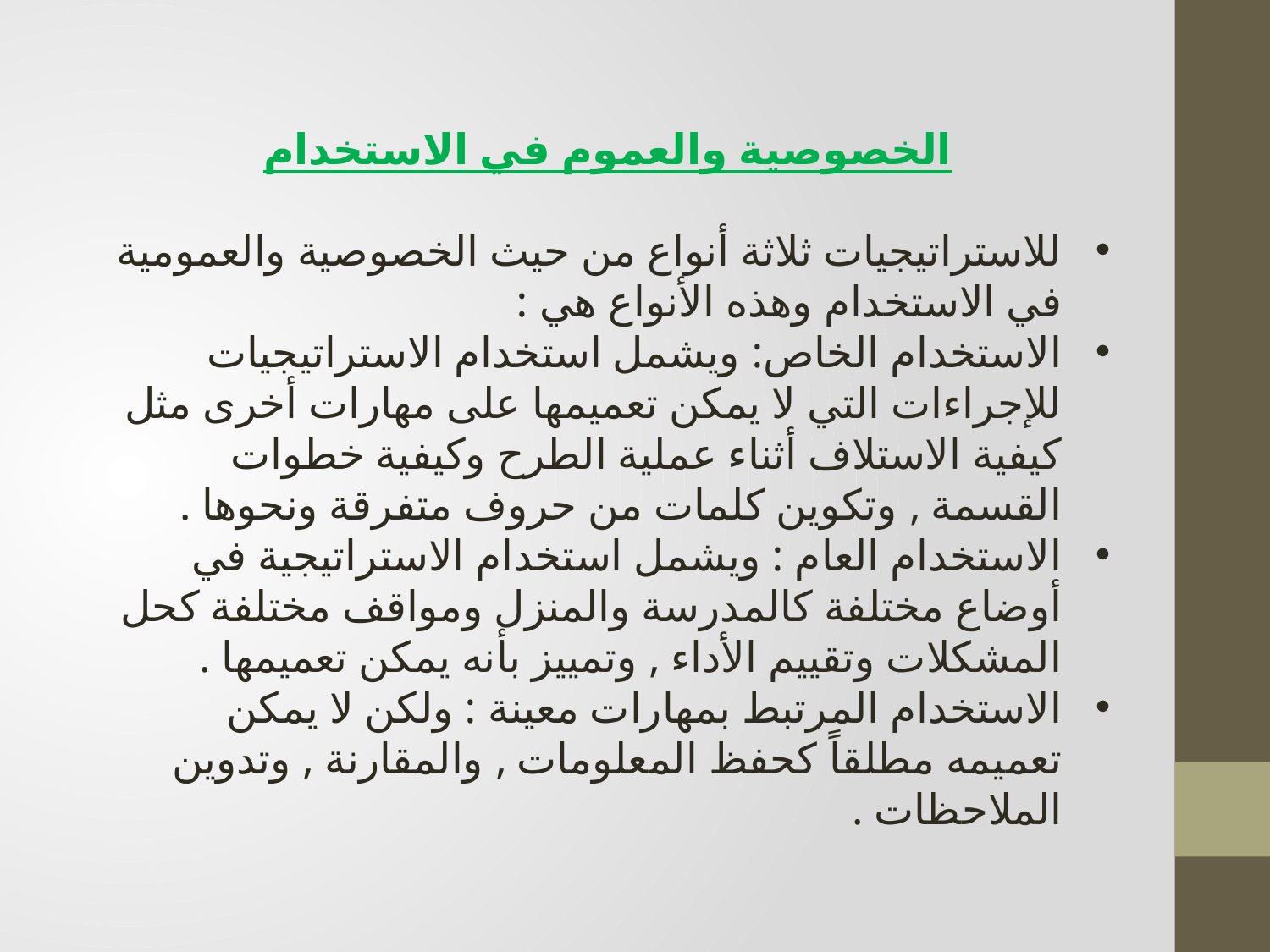

الخصوصية والعموم في الاستخدام

للاستراتيجيات ثلاثة أنواع من حيث الخصوصية والعمومية في الاستخدام وهذه الأنواع هي :
الاستخدام الخاص: ويشمل استخدام الاستراتيجيات للإجراءات التي لا يمكن تعميمها على مهارات أخرى مثل كيفية الاستلاف أثناء عملية الطرح وكيفية خطوات القسمة , وتكوين كلمات من حروف متفرقة ونحوها .
الاستخدام العام : ويشمل استخدام الاستراتيجية في أوضاع مختلفة كالمدرسة والمنزل ومواقف مختلفة كحل المشكلات وتقييم الأداء , وتمييز بأنه يمكن تعميمها .
الاستخدام المرتبط بمهارات معينة : ولكن لا يمكن تعميمه مطلقاً كحفظ المعلومات , والمقارنة , وتدوين الملاحظات .